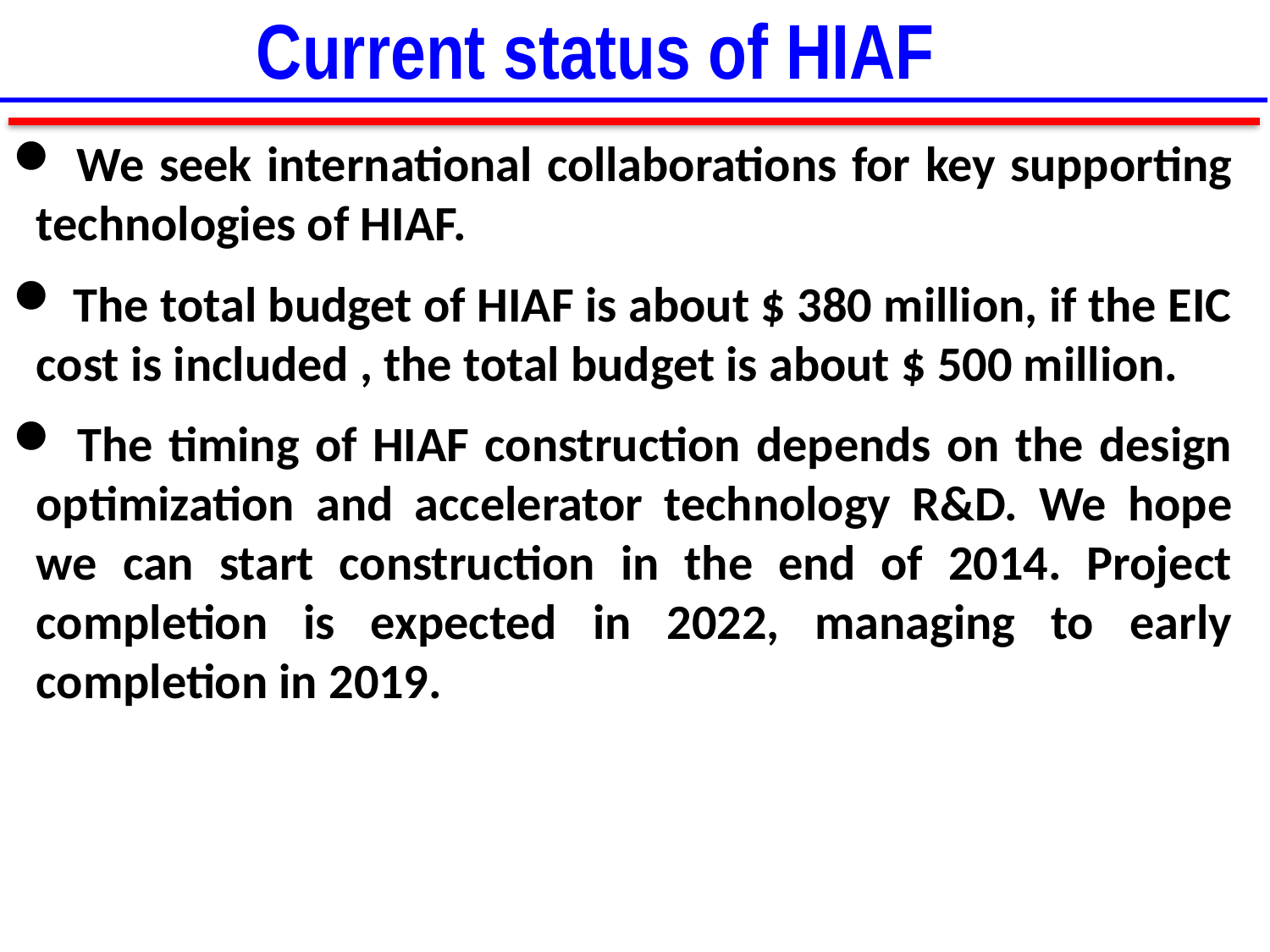

Current status of HIAF

 We seek international collaborations for key supporting technologies of HIAF.
 The total budget of HIAF is about $ 380 million, if the EIC cost is included , the total budget is about $ 500 million.
 The timing of HIAF construction depends on the design optimization and accelerator technology R&D. We hope we can start construction in the end of 2014. Project completion is expected in 2022, managing to early completion in 2019.